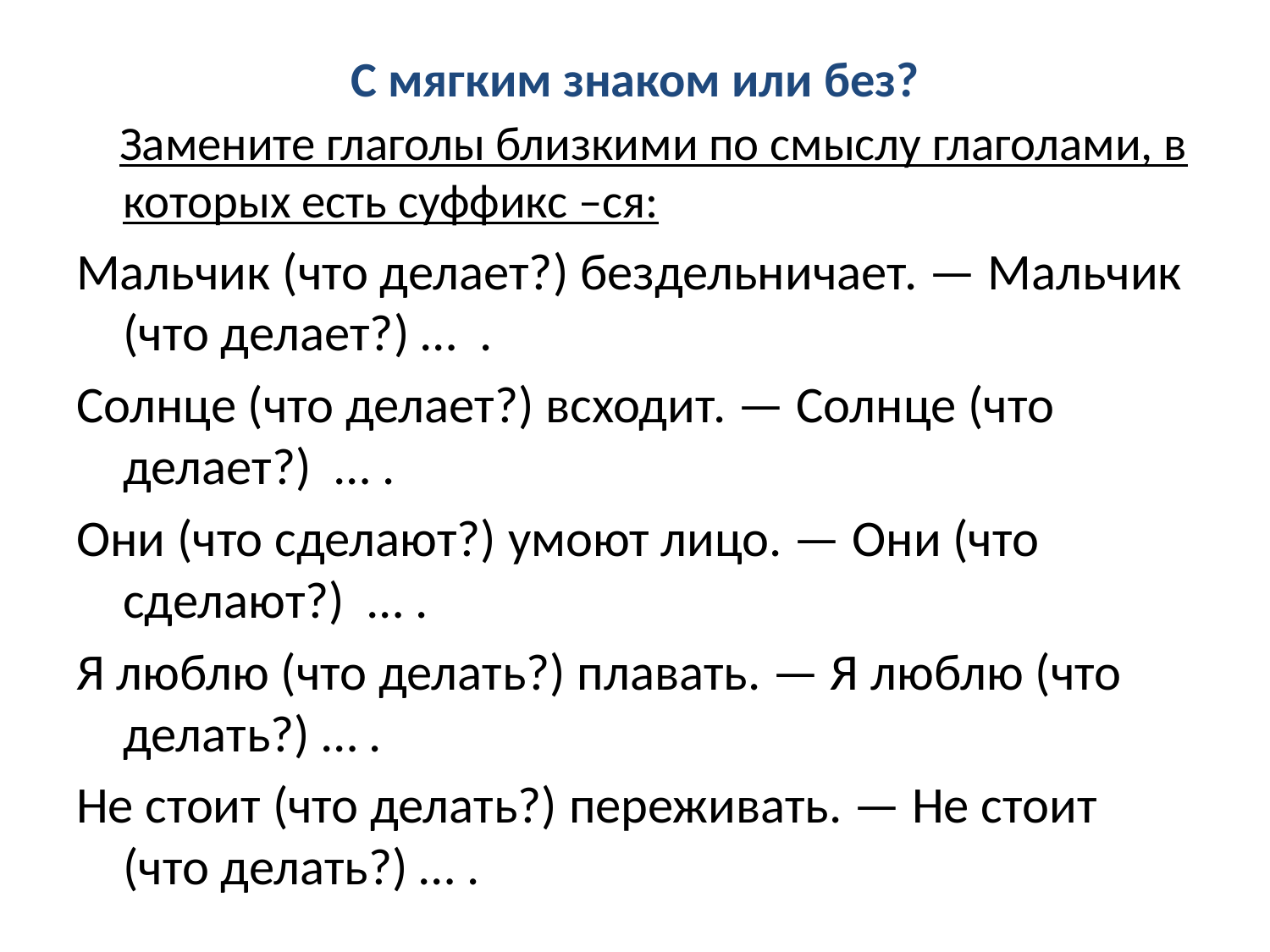

# С мягким знаком или без?
    Замените глаголы близкими по смыслу глаголами, в которых есть суффикс –ся:
Мальчик (что делает?) бездельничает. — Мальчик (что делает?) …  .
Солнце (что делает?) всходит. — Солнце (что делает?)  … .
Они (что сделают?) умоют лицо. — Они (что сделают?)  … .
Я люблю (что делать?) плавать. — Я люблю (что делать?) … .
Не стоит (что делать?) переживать. — Не стоит (что делать?) … .